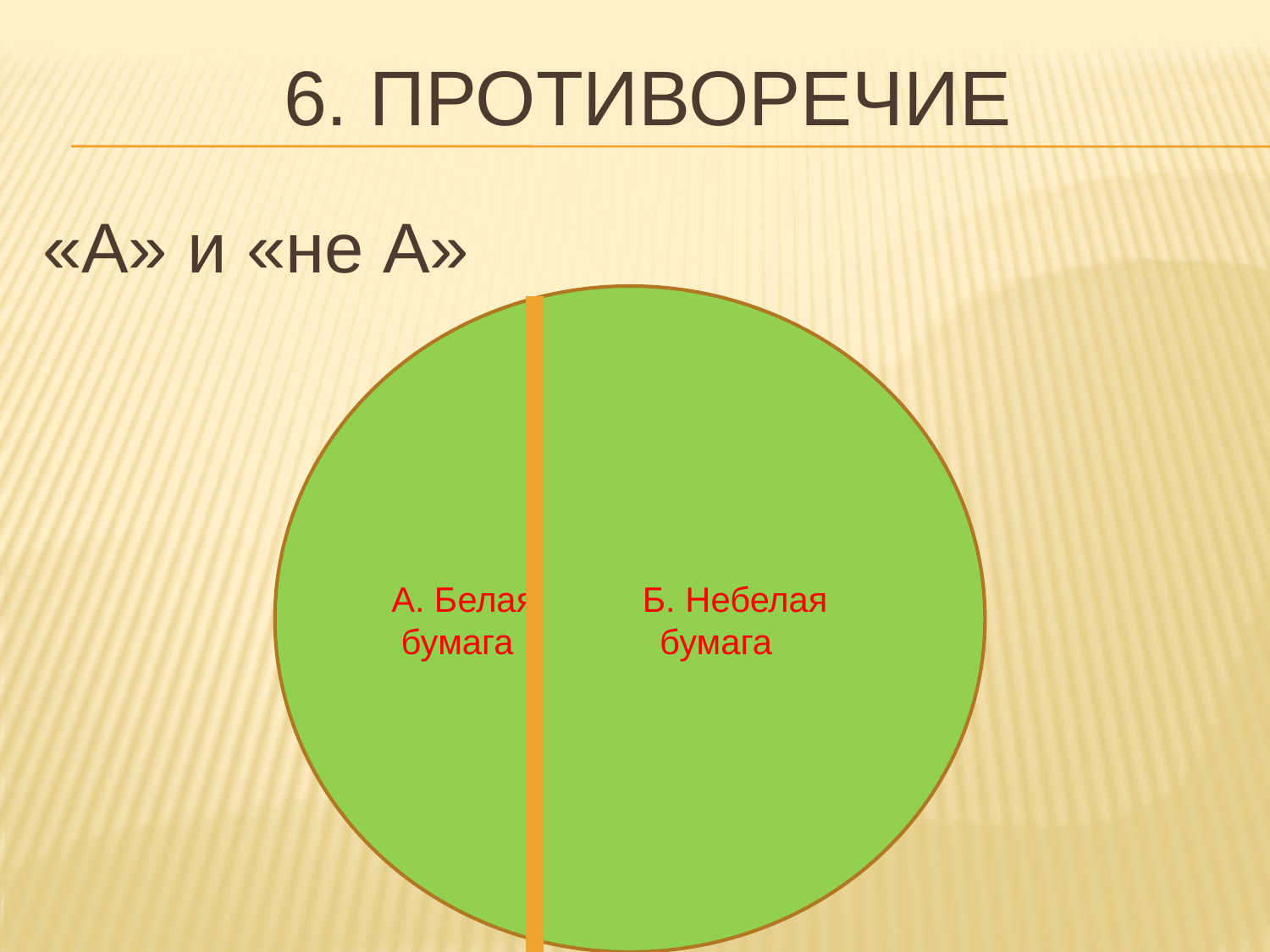

# 6. противоречие
«А» и «не А»
А. Белая           Б. Небелая
 бумага               бумага